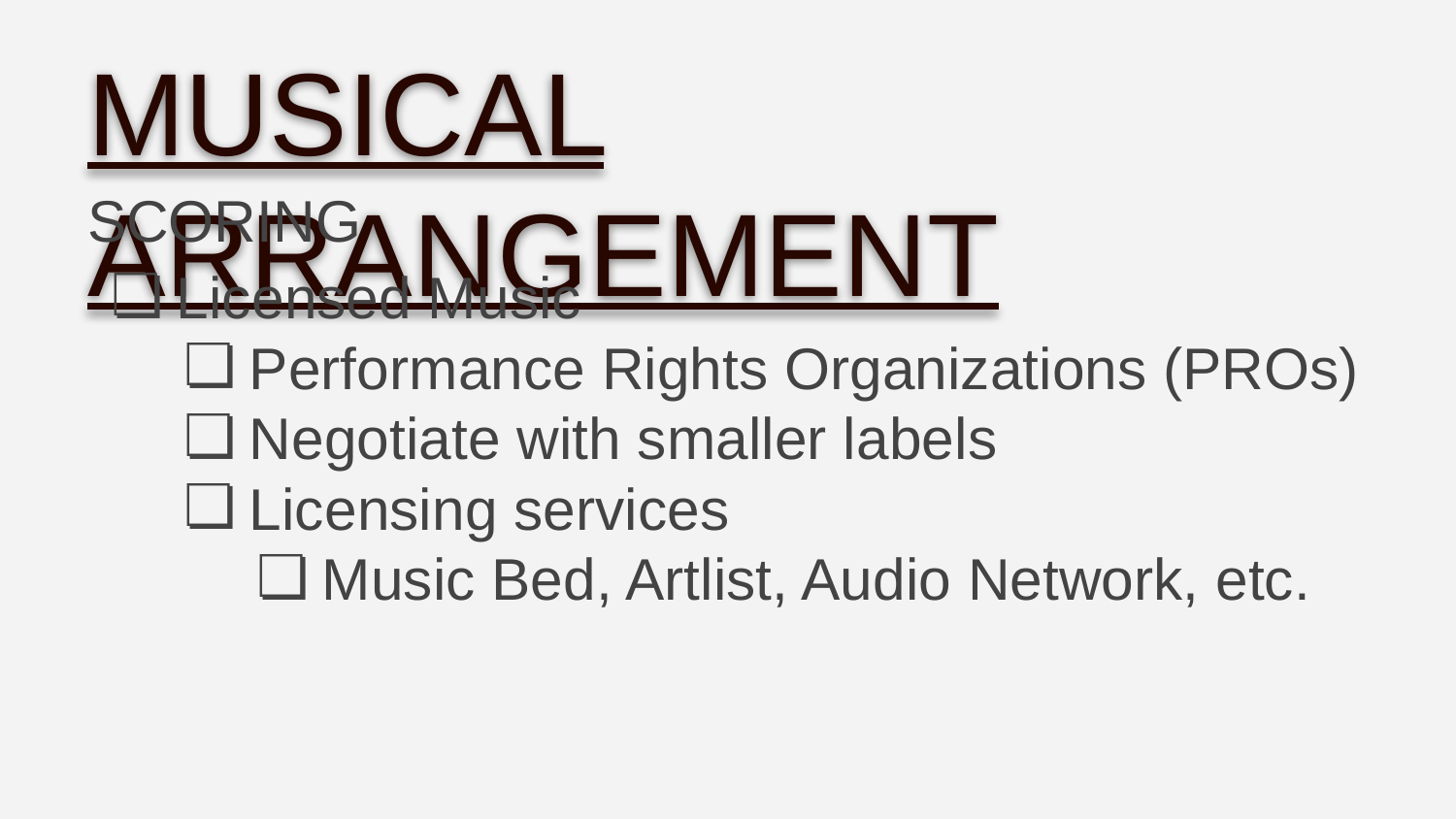

MUSICAL ARRANGEMENT

SCORING
Licensed Music
Performance Rights Organizations (PROs)
Negotiate with smaller labels
Licensing services
Music Bed, Artlist, Audio Network, etc.